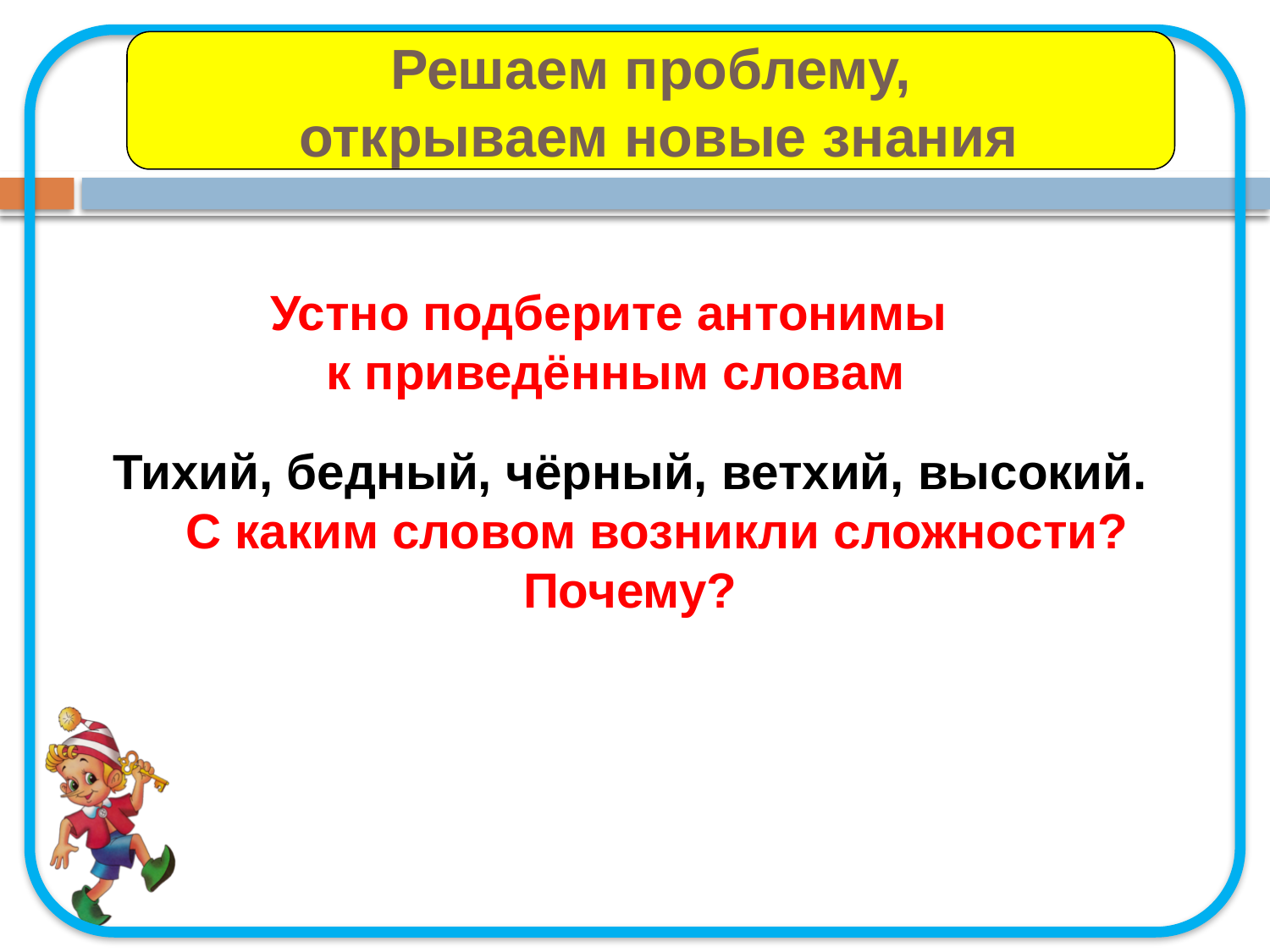

Решаем проблему,
 открываем новые знания
Устно подберите антонимы
к приведённым словам
Тихий, бедный, чёрный, ветхий, высокий.
	С каким словом возникли сложности? 	Почему?